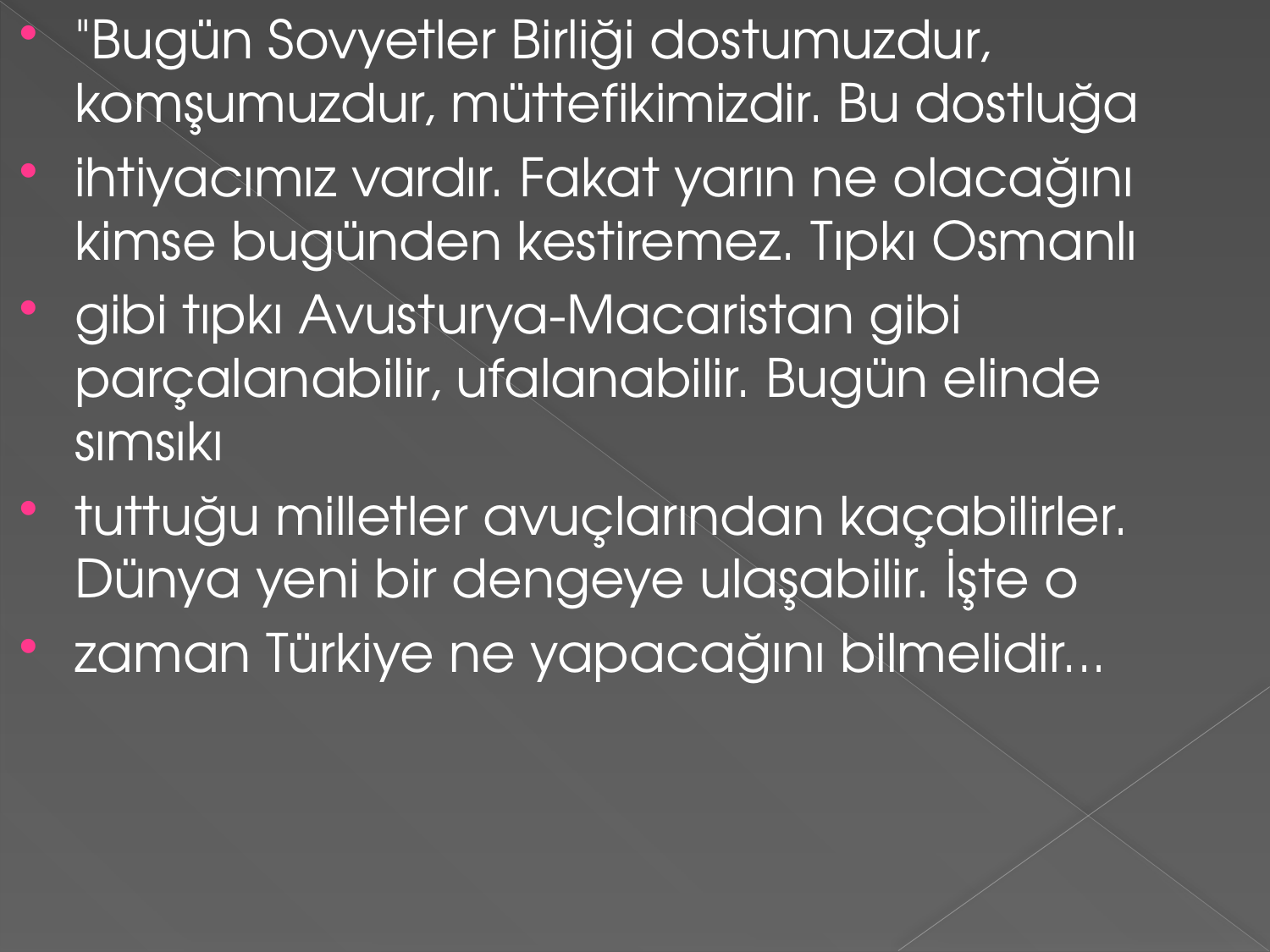

"Bugün Sovyetler Birliği dostumuzdur, komşumuzdur, müttefikimizdir. Bu dostluğa
ihtiyacımız vardır. Fakat yarın ne olacağını kimse bugünden kestiremez. Tıpkı Osmanlı
gibi tıpkı Avusturya-Macaristan gibi parçalanabilir, ufalanabilir. Bugün elinde sımsıkı
tuttuğu milletler avuçlarından kaçabilirler. Dünya yeni bir dengeye ulaşabilir. İşte o
zaman Türkiye ne yapacağını bilmelidir...